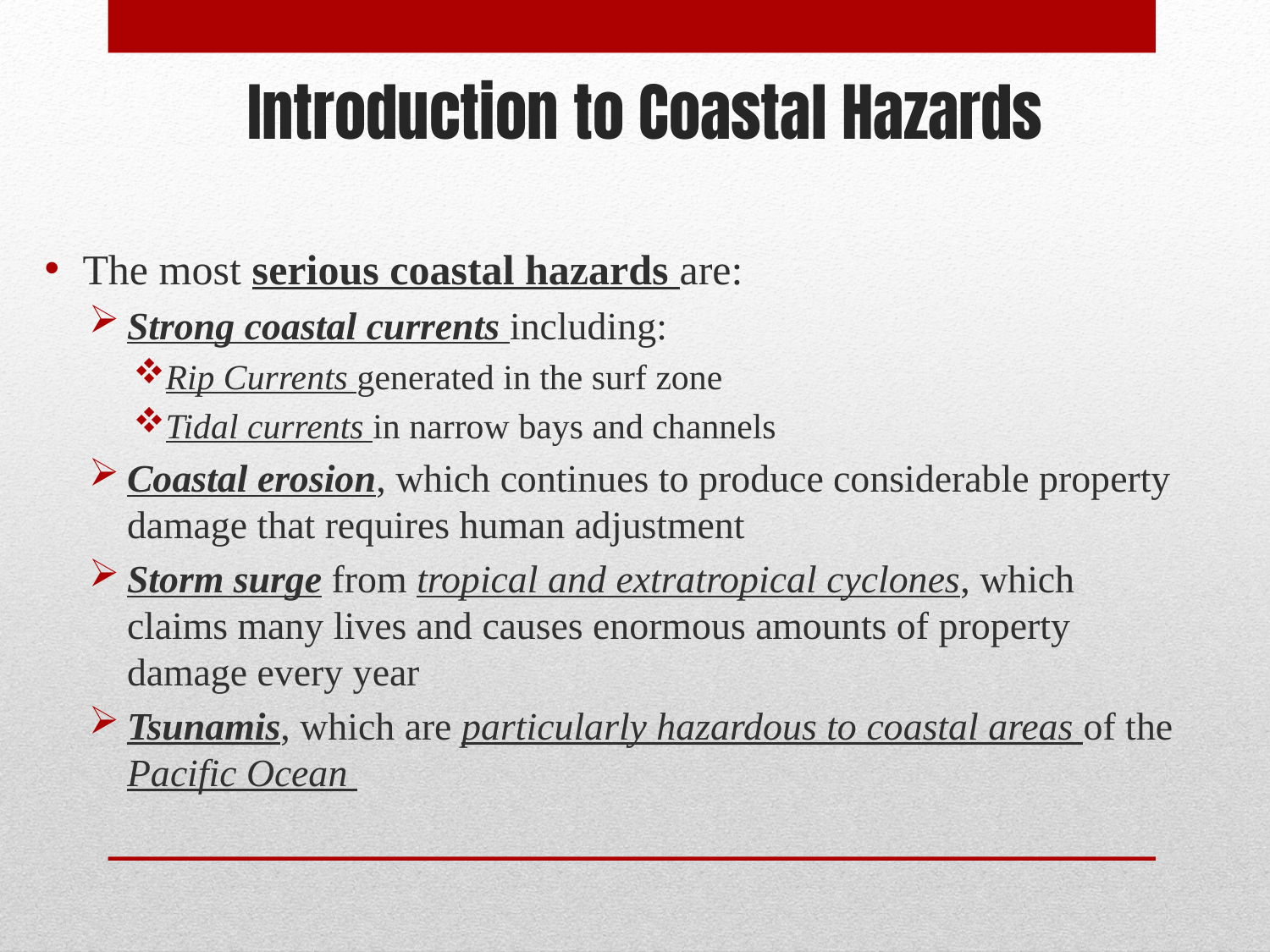

Introduction to Coastal Hazards
The most serious coastal hazards are:
Strong coastal currents including:
Rip Currents generated in the surf zone
Tidal currents in narrow bays and channels
Coastal erosion, which continues to produce considerable property damage that requires human adjustment
Storm surge from tropical and extratropical cyclones, which claims many lives and causes enormous amounts of property damage every year
Tsunamis, which are particularly hazardous to coastal areas of the Pacific Ocean